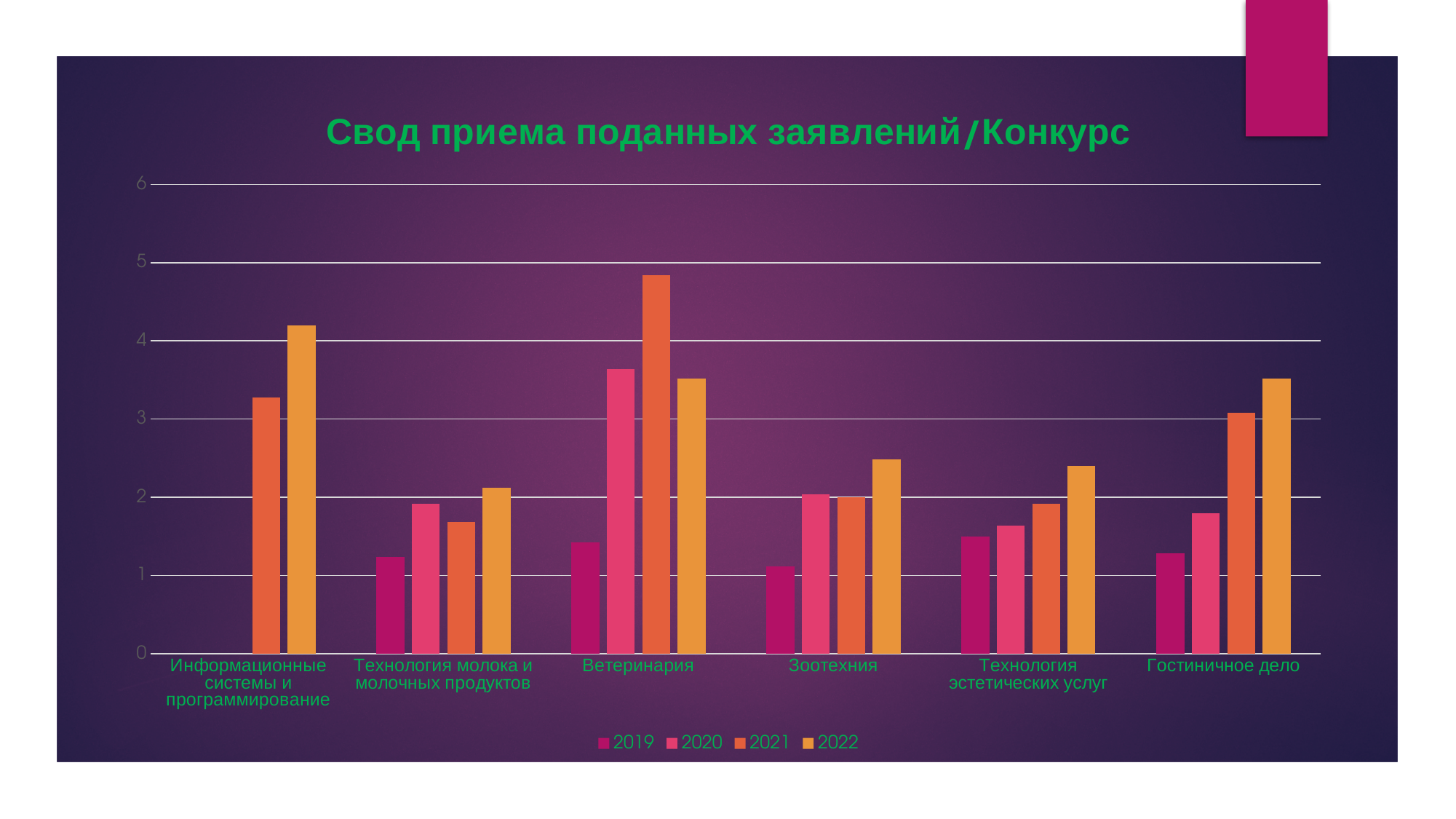

### Chart: Свод приема поданных заявлений/Конкурс

| Category | 2019 | 2020 | 2021 | 2022 |
|---|---|---|---|---|
| Информационные системы и программирование | None | None | 3.28 | 4.2 |
| Технология молока и молочных продуктов | 1.24 | 1.92 | 1.68 | 2.12 |
| Ветеринария | 1.42 | 3.64 | 4.84 | 3.52 |
| Зоотехния | 1.12 | 2.04 | 2.0 | 2.48 |
| Технология эстетических услуг | 1.5 | 1.64 | 1.92 | 2.4 |
| Гостиничное дело | 1.28 | 1.8 | 3.08 | 3.52 |